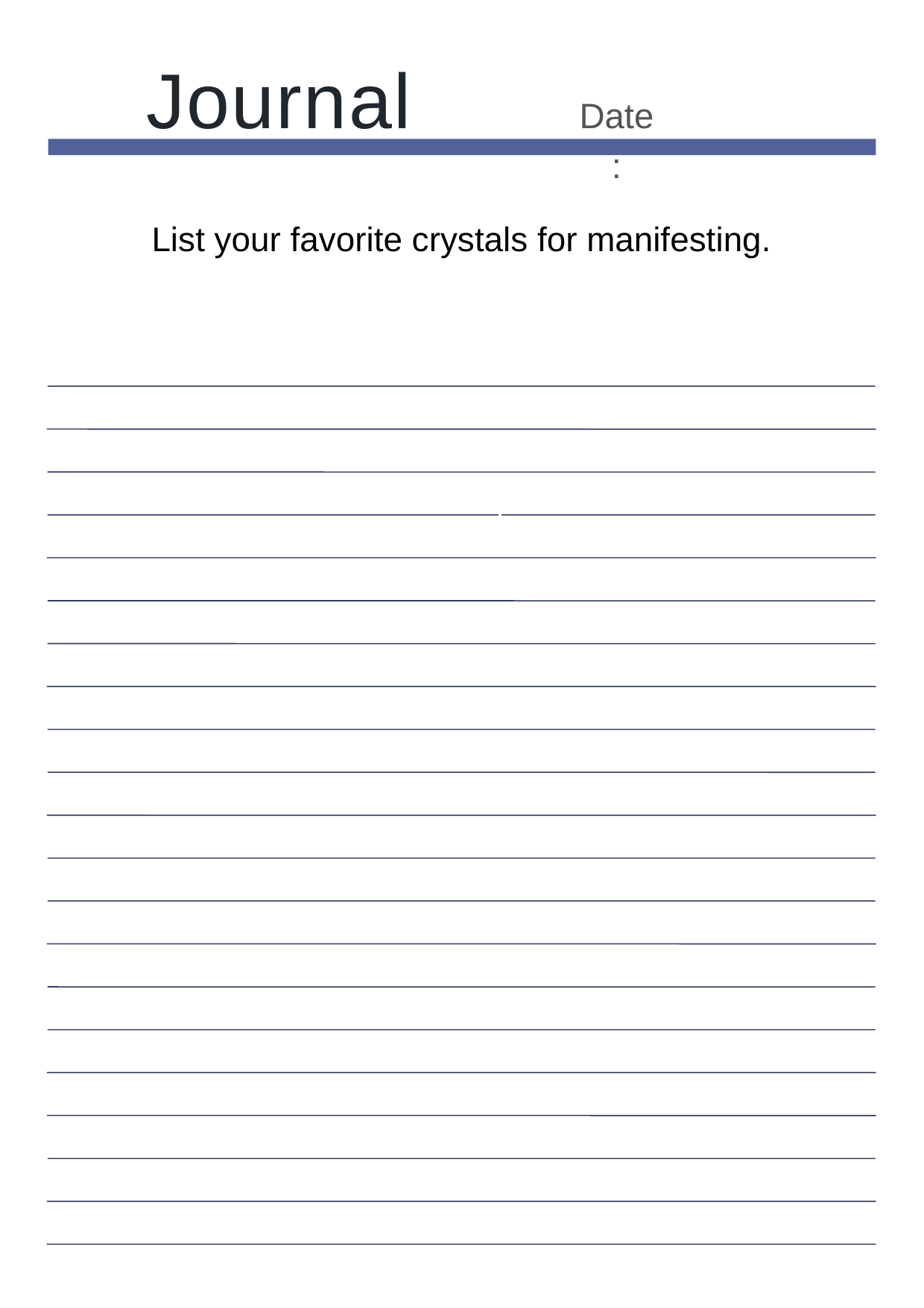

Journal
Date:

List your favorite crystals for manifesting.

Journal Prompt Here